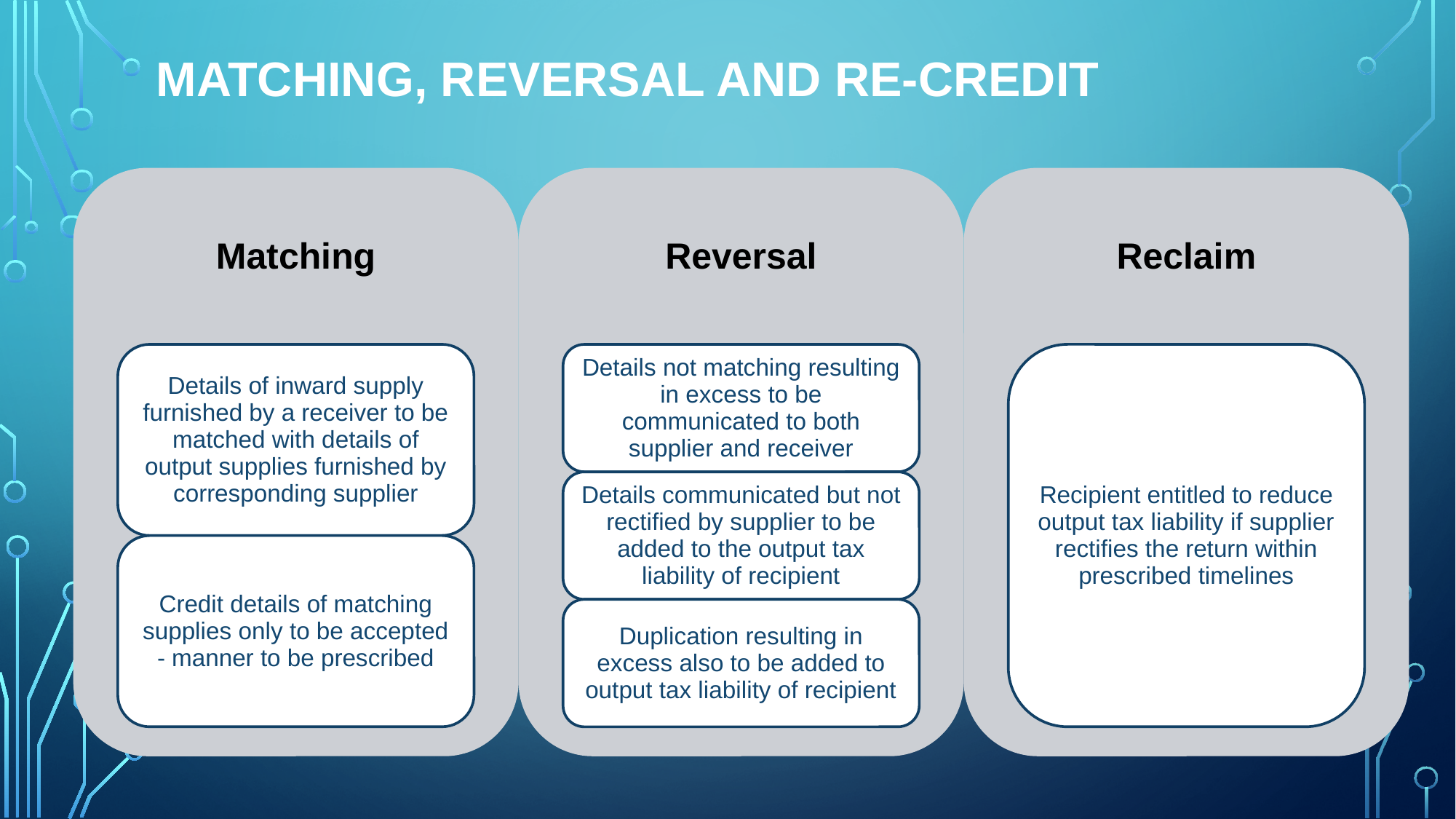

# Matching, Reversal and Re-credit
Matching
Details of inward supply furnished by a receiver to be matched with details of output supplies furnished by corresponding supplier
Credit details of matching supplies only to be accepted - manner to be prescribed
Reversal
Details not matching resulting in excess to be communicated to both supplier and receiver
Details communicated but not rectified by supplier to be added to the output tax liability of recipient
Duplication resulting in excess also to be added to output tax liability of recipient
Reclaim
Recipient entitled to reduce output tax liability if supplier rectifies the return within prescribed timelines
146